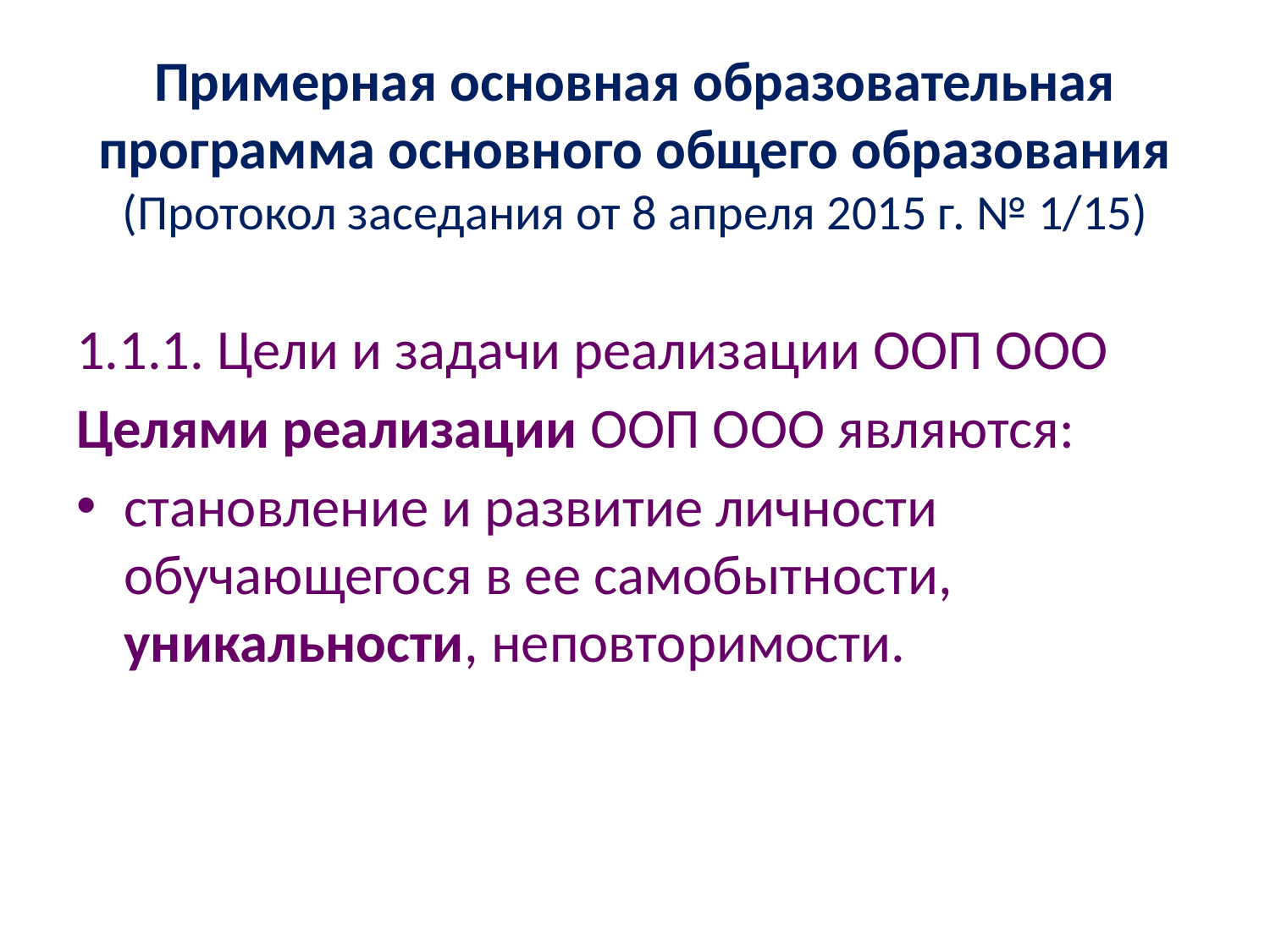

# Примерная основная образовательная программа основного общего образования (Протокол заседания от 8 апреля 2015 г. № 1/15)
1.1.1. Цели и задачи реализации ООП ООО
Целями реализации ООП ООО являются:
становление и развитие личности обучающегося в ее самобытности, уникальности, неповторимости.